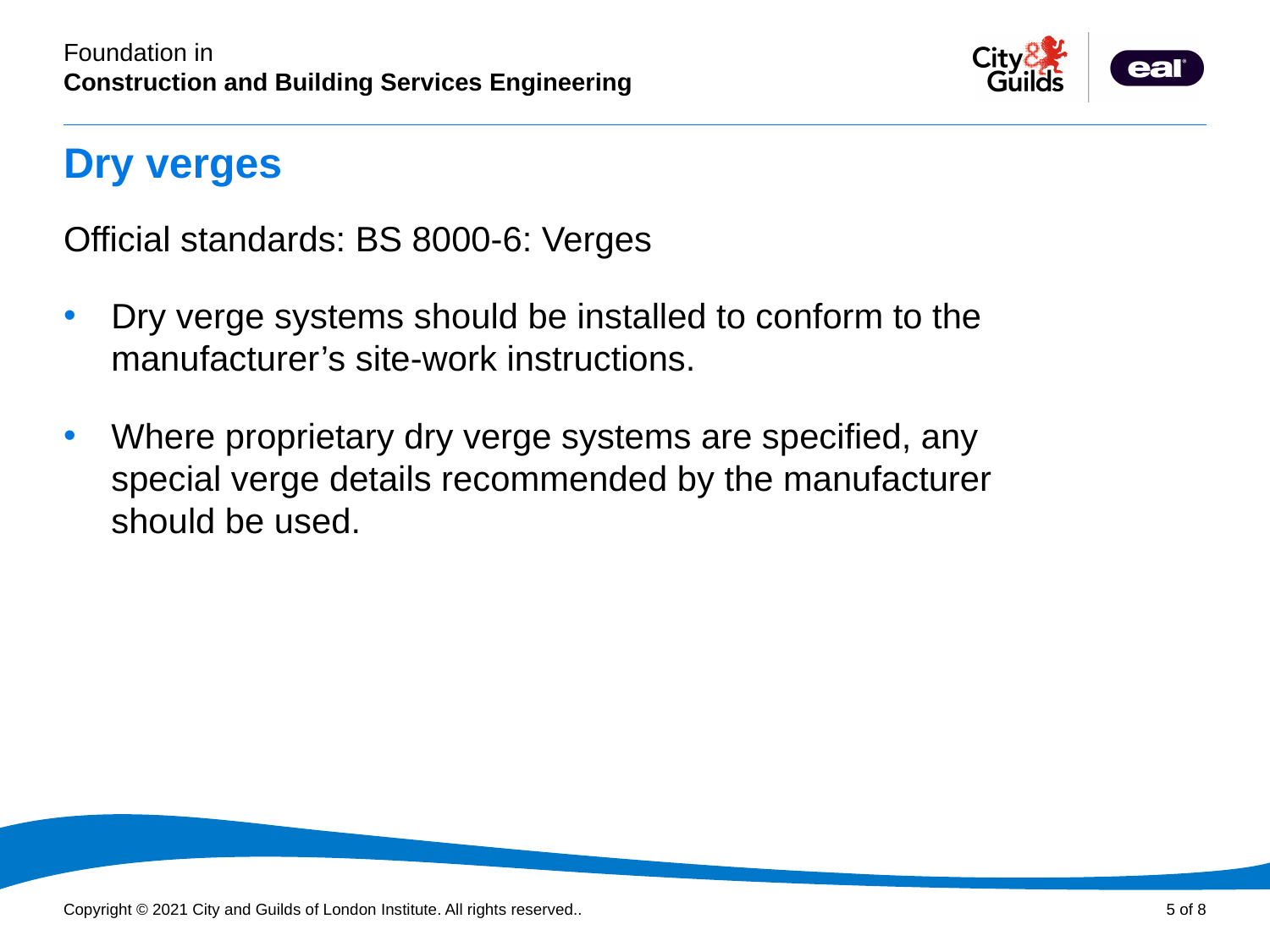

# Dry verges
Official standards: BS 8000-6: Verges
Dry verge systems should be installed to conform to the manufacturer’s site-work instructions.
Where proprietary dry verge systems are specified, any special verge details recommended by the manufacturer should be used.